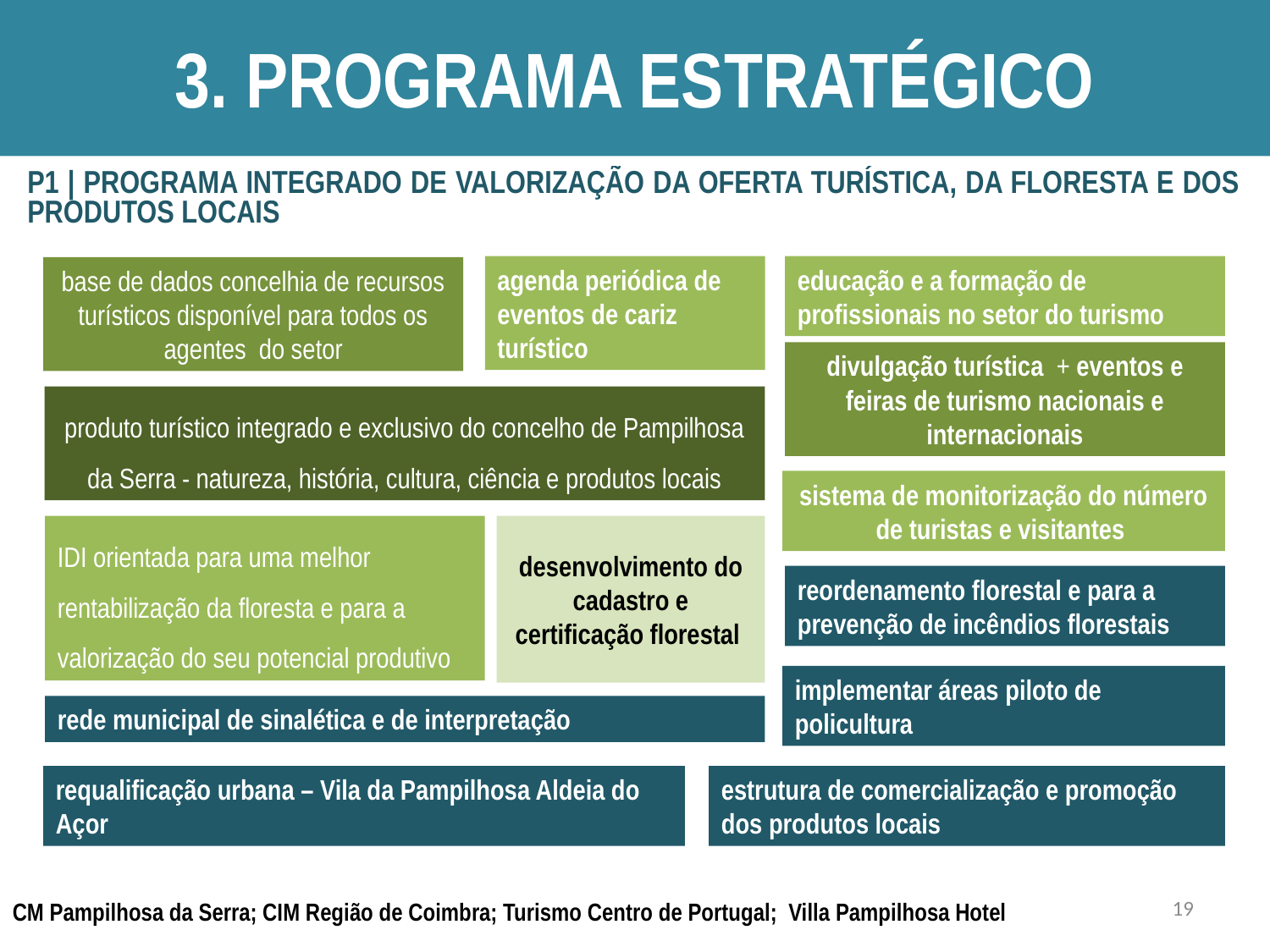

# 3. Programa Estratégico
| P1 | PROGRAMA INTEGRADO DE VALORIZAÇÃO DA OFERTA TURÍSTICA, DA FLORESTA E DOS PRODUTOS LOCAIS |
| --- |
agenda periódica de eventos de cariz turístico
educação e a formação de profissionais no setor do turismo
base de dados concelhia de recursos turísticos disponível para todos os agentes  do setor
divulgação turística  + eventos e feiras de turismo nacionais e internacionais
produto turístico integrado e exclusivo do concelho de Pampilhosa da Serra - natureza, história, cultura, ciência e produtos locais
sistema de monitorização do número de turistas e visitantes
IDI orientada para uma melhor rentabilização da floresta e para a valorização do seu potencial produtivo
desenvolvimento do cadastro e certificação florestal
reordenamento florestal e para a prevenção de incêndios florestais
implementar áreas piloto de policultura
rede municipal de sinalética e de interpretação
requalificação urbana – Vila da Pampilhosa Aldeia do Açor
estrutura de comercialização e promoção dos produtos locais
CM Pampilhosa da Serra; CIM Região de Coimbra; Turismo Centro de Portugal;  Villa Pampilhosa Hotel
19